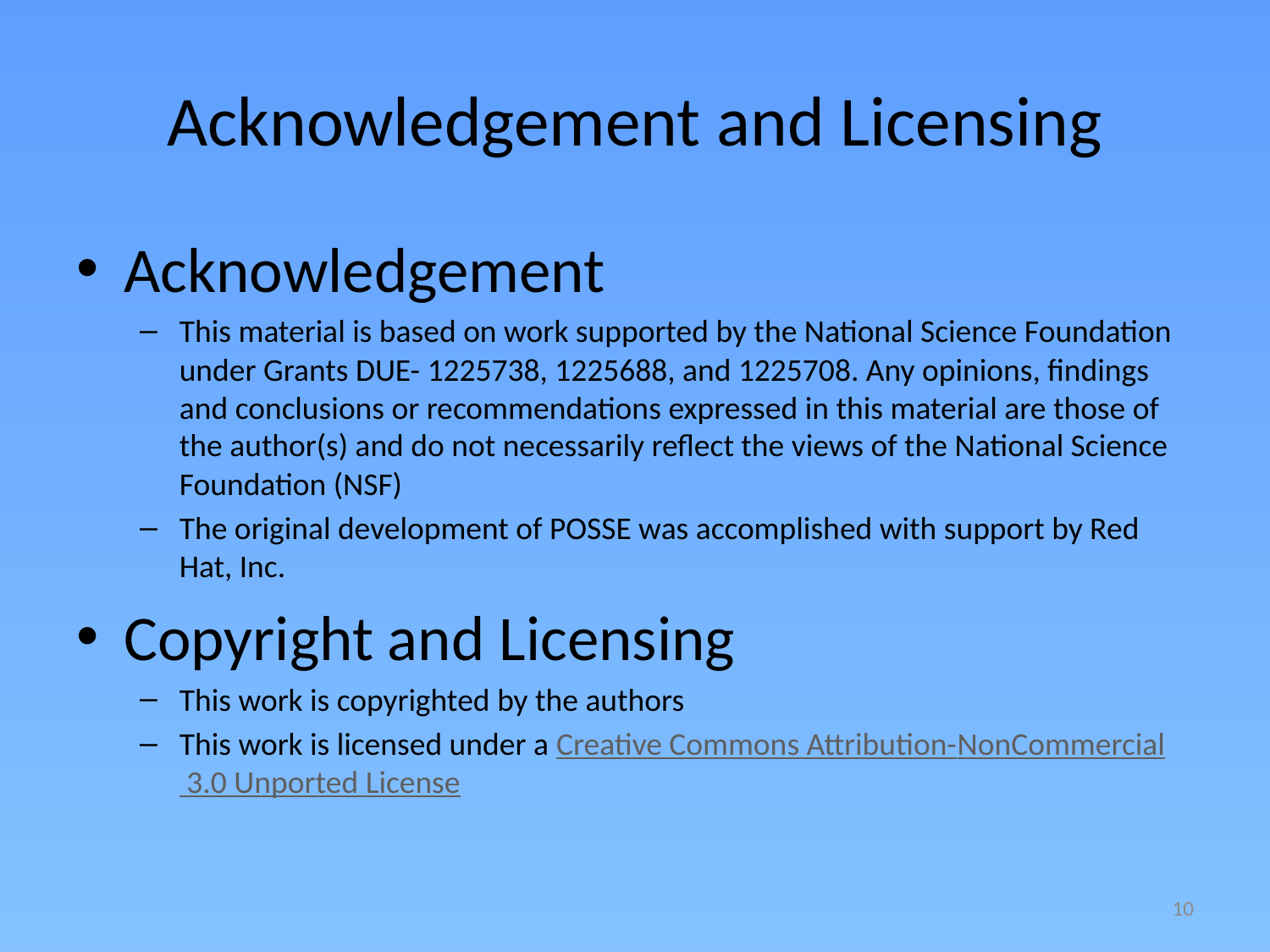

# Acknowledgement and Licensing
Acknowledgement
This material is based on work supported by the National Science Foundation under Grants DUE- 1225738, 1225688, and 1225708. Any opinions, findings and conclusions or recommendations expressed in this material are those of the author(s) and do not necessarily reflect the views of the National Science Foundation (NSF)
The original development of POSSE was accomplished with support by Red Hat, Inc.
Copyright and Licensing
This work is copyrighted by the authors
This work is licensed under a Creative Commons Attribution-NonCommercial 3.0 Unported License
10